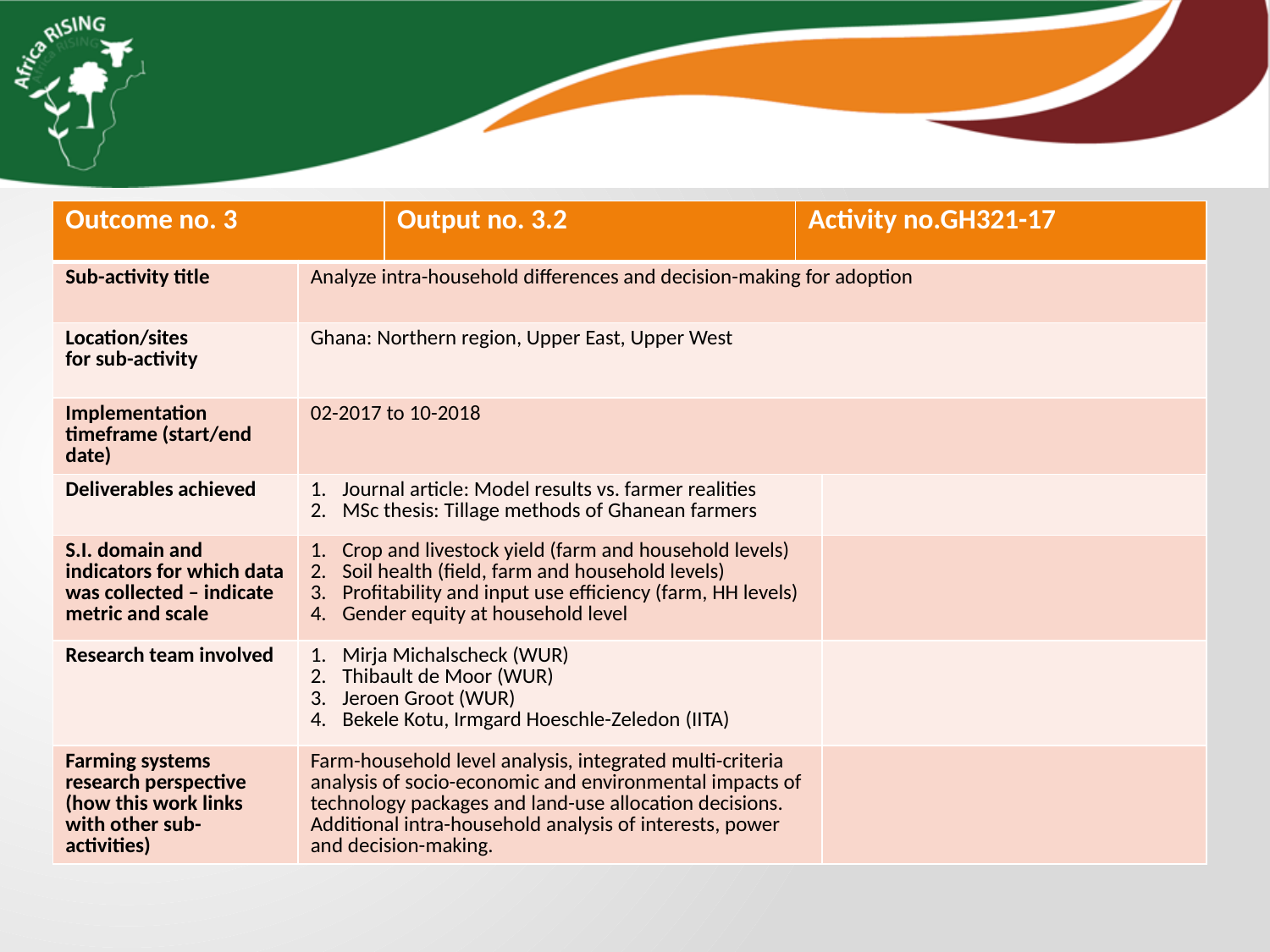

| Outcome no. 3 |  | Output no. 3.2 | Activity no.GH321-17 |  |
| --- | --- | --- | --- | --- |
| Sub-activity title | Analyze intra-household differences and decision-making for adoption |  |  |  |
| Location/sites for sub-activity | Ghana: Northern region, Upper East, Upper West |  |  |  |
| Implementation timeframe (start/end date) | 02-2017 to 10-2018 |  |  |  |
| Deliverables achieved | Journal article: Model results vs. farmer realities MSc thesis: Tillage methods of Ghanean farmers |  |  |  |
| S.I. domain and indicators for which data was collected – indicate metric and scale | Crop and livestock yield (farm and household levels) Soil health (field, farm and household levels) Profitability and input use efficiency (farm, HH levels) Gender equity at household level |  |  |  |
| Research team involved | Mirja Michalscheck (WUR) Thibault de Moor (WUR) Jeroen Groot (WUR) Bekele Kotu, Irmgard Hoeschle-Zeledon (IITA) |  |  |  |
| Farming systems research perspective (how this work links with other sub-activities) | Farm-household level analysis, integrated multi-criteria analysis of socio-economic and environmental impacts of technology packages and land-use allocation decisions. Additional intra-household analysis of interests, power and decision-making. |  |  |  |